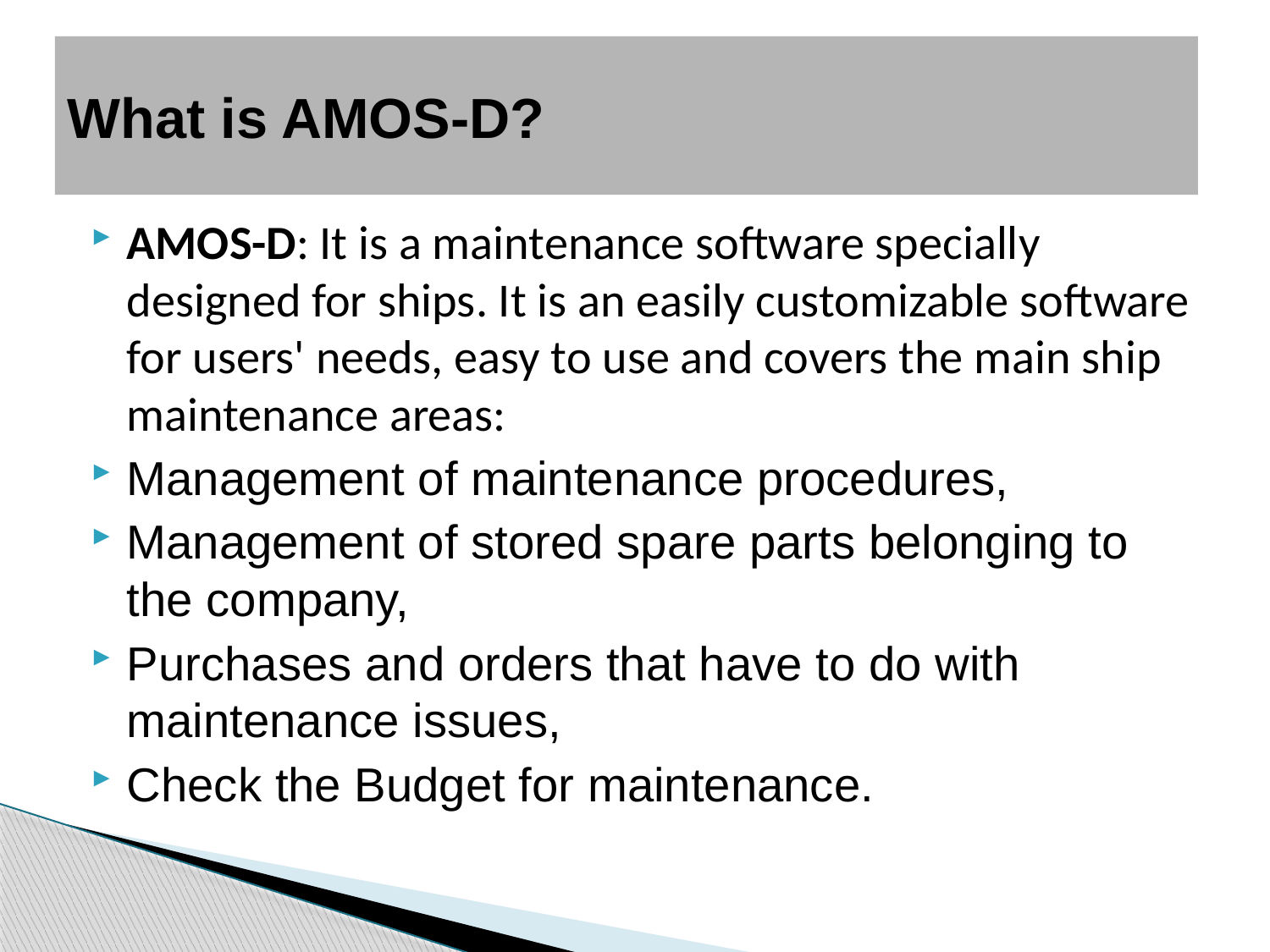

# What is AMOS-D?
AMOS-D: It is a maintenance software specially designed for ships. It is an easily customizable software for users' needs, easy to use and covers the main ship maintenance areas:
Management of maintenance procedures,
Management of stored spare parts belonging to the company,
Purchases and orders that have to do with maintenance issues,
Check the Budget for maintenance.